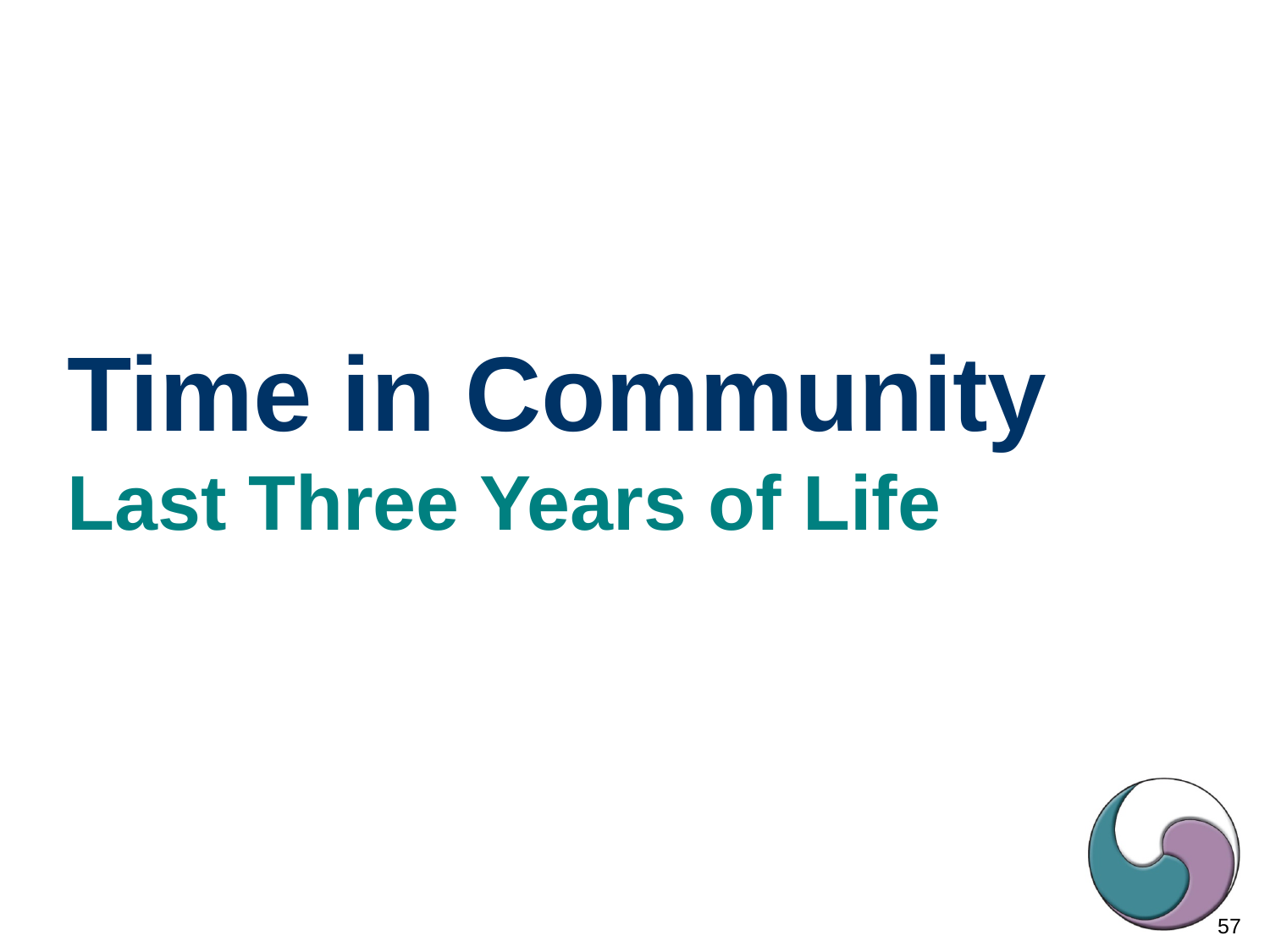

Time in Community
Last Three Years of Life